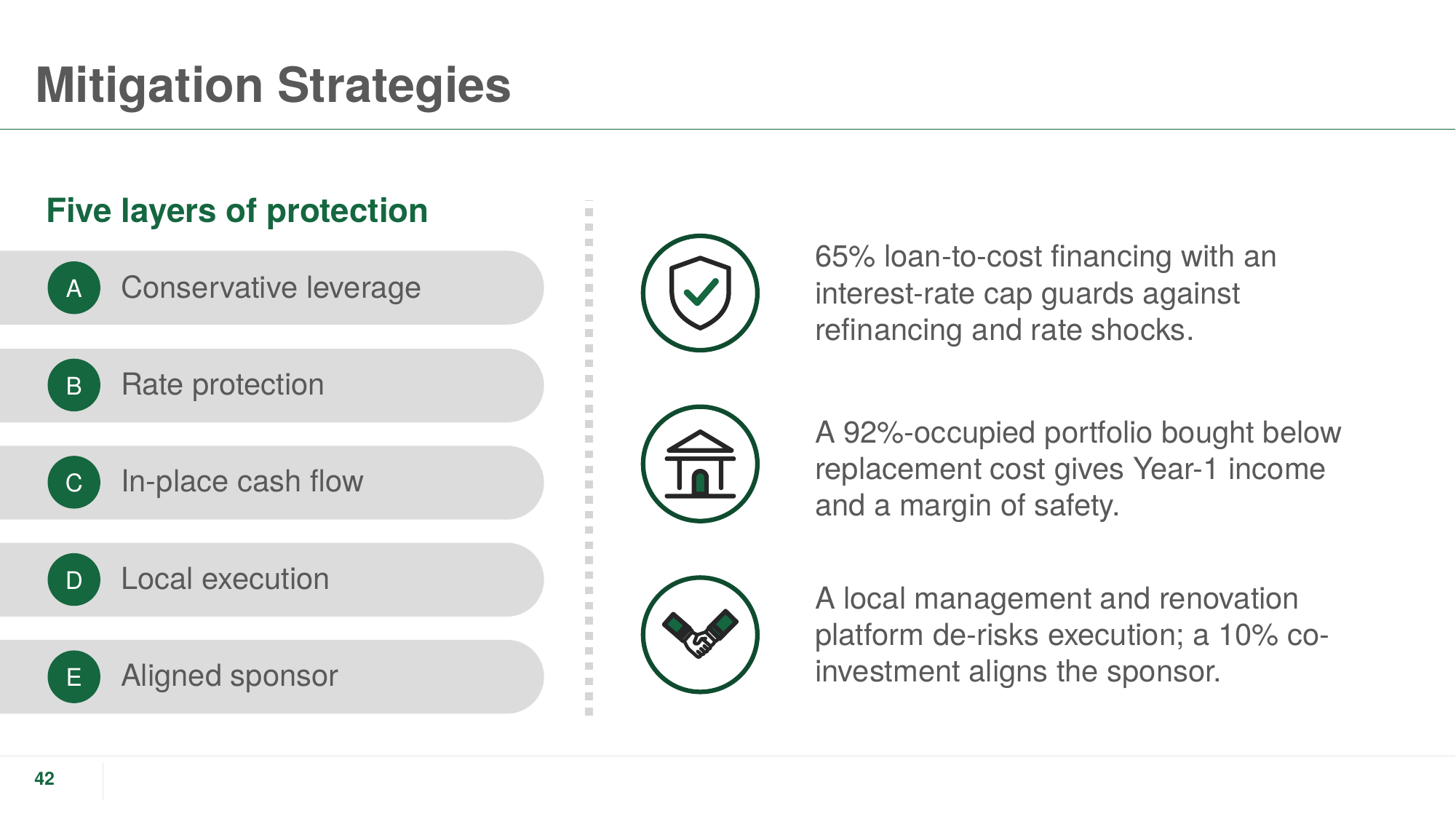

# Mitigation Strategies

Five layers of protection

65% loan-to-cost financing with an interest-rate cap guards against refinancing and rate shocks.

Conservative leverage
A

Rate protection
B

A 92%-occupied portfolio bought below replacement cost gives Year-1 income and a margin of safety.

In-place cash flow
C
Local execution
D

A local management and renovation platform de-risks execution; a 10% co-investment aligns the sponsor.

Aligned sponsor
E
42